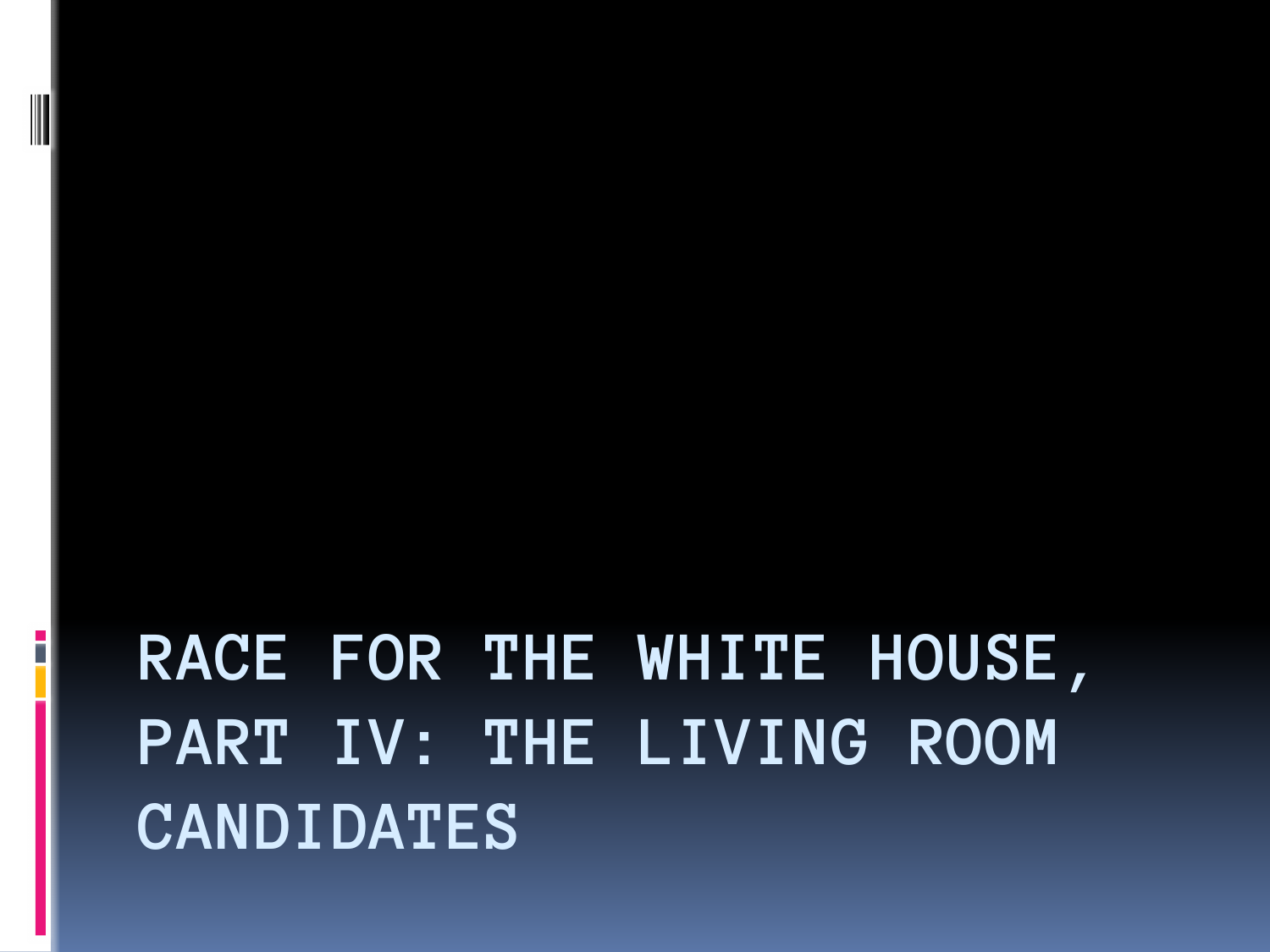

# Race for the White House, Part IV: The Living Room Candidates